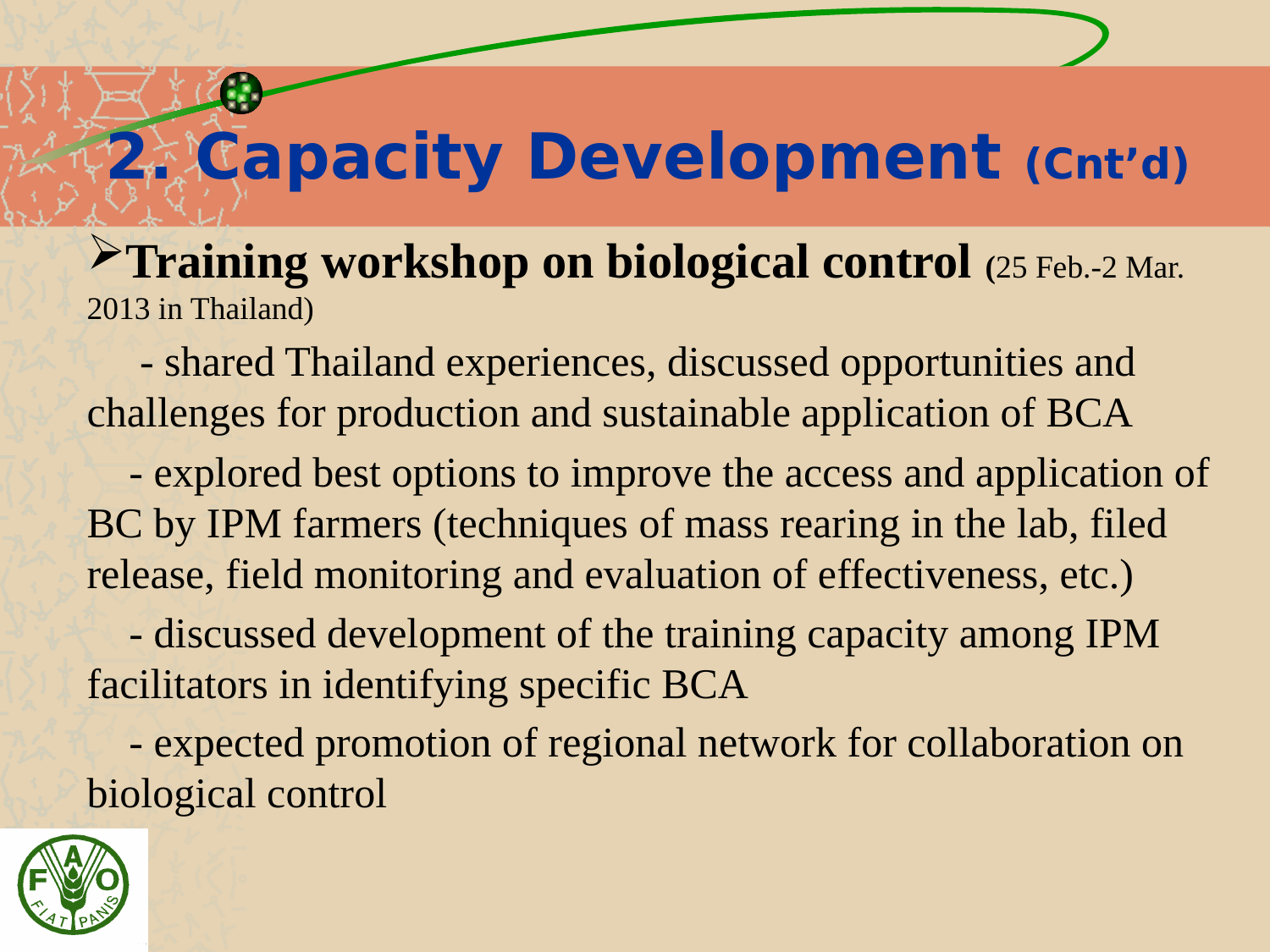

# 2. Capacity Development (Cnt’d)
Training workshop on biological control (25 Feb.-2 Mar. 2013 in Thailand)
     - shared Thailand experiences, discussed opportunities and challenges for production and sustainable application of BCA
    - explored best options to improve the access and application of BC by IPM farmers (techniques of mass rearing in the lab, filed release, field monitoring and evaluation of effectiveness, etc.)
    - discussed development of the training capacity among IPM facilitators in identifying specific BCA
    - expected promotion of regional network for collaboration on biological control